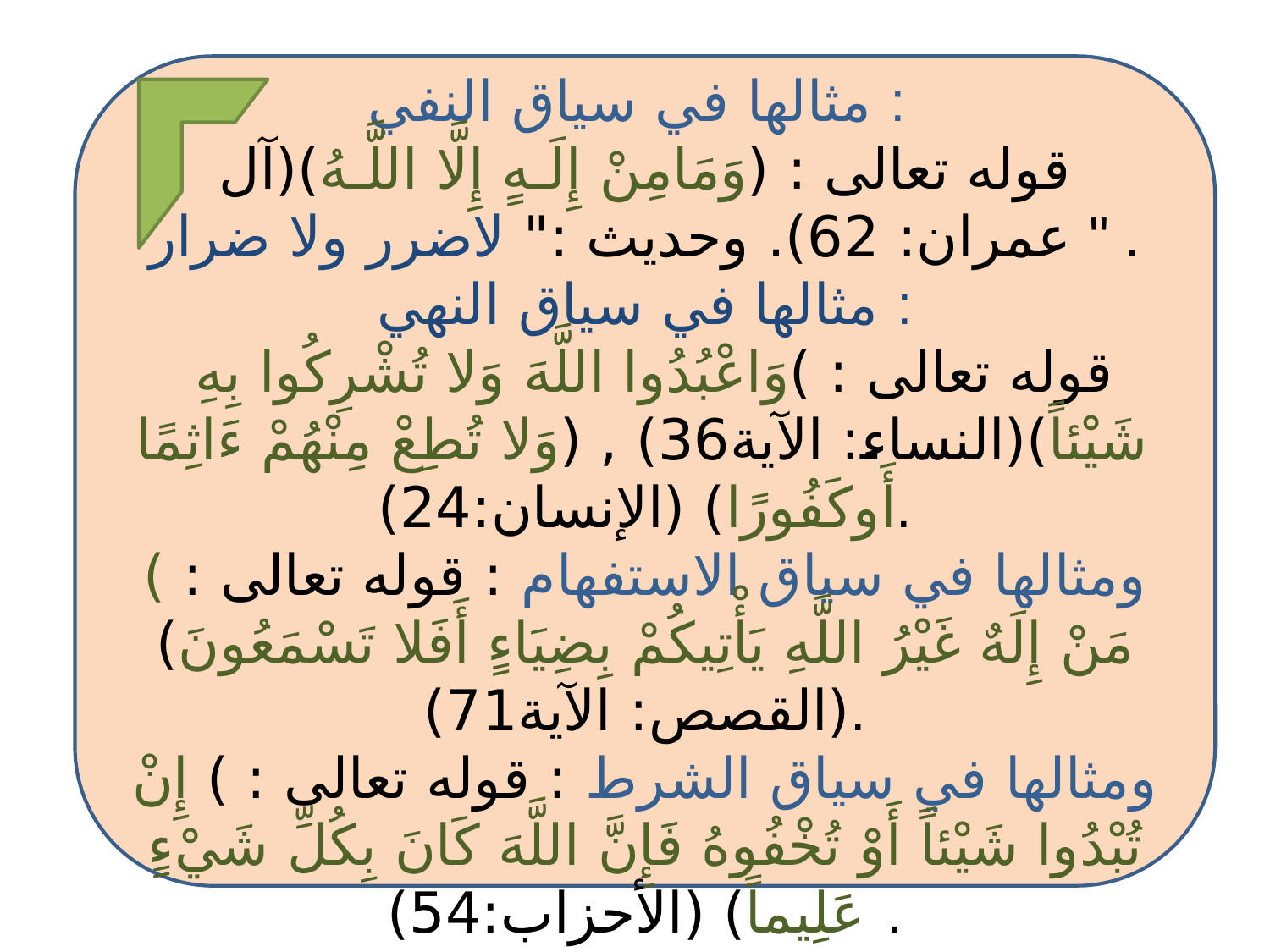

مثالها في سياق النفي :
قوله تعالى : (وَمَامِنْ إِلَـهٍ إِلَّا اللَّـهُ)(آل عمران: 62). وحديث :" لاضرر ولا ضرار " .
مثالها في سياق النهي :
 قوله تعالى : )وَاعْبُدُوا اللَّهَ وَلا تُشْرِكُوا بِهِ شَيْئاً)(النساء: الآية36) , (وَلا تُطِعْ مِنْهُمْ ءَاثِمًا أَوكَفُورًا) (الإنسان:24).
ومثالها في سياق الاستفهام : قوله تعالى : ) مَنْ إِلَهٌ غَيْرُ اللَّهِ يَأْتِيكُمْ بِضِيَاءٍ أَفَلا تَسْمَعُونَ)(القصص: الآية71).
ومثالها في سياق الشرط : قوله تعالى : ) إِنْ تُبْدُوا شَيْئاً أَوْ تُخْفُوهُ فَإِنَّ اللَّهَ كَانَ بِكُلِّ شَيْءٍ عَلِيماً) (الأحزاب:54) .